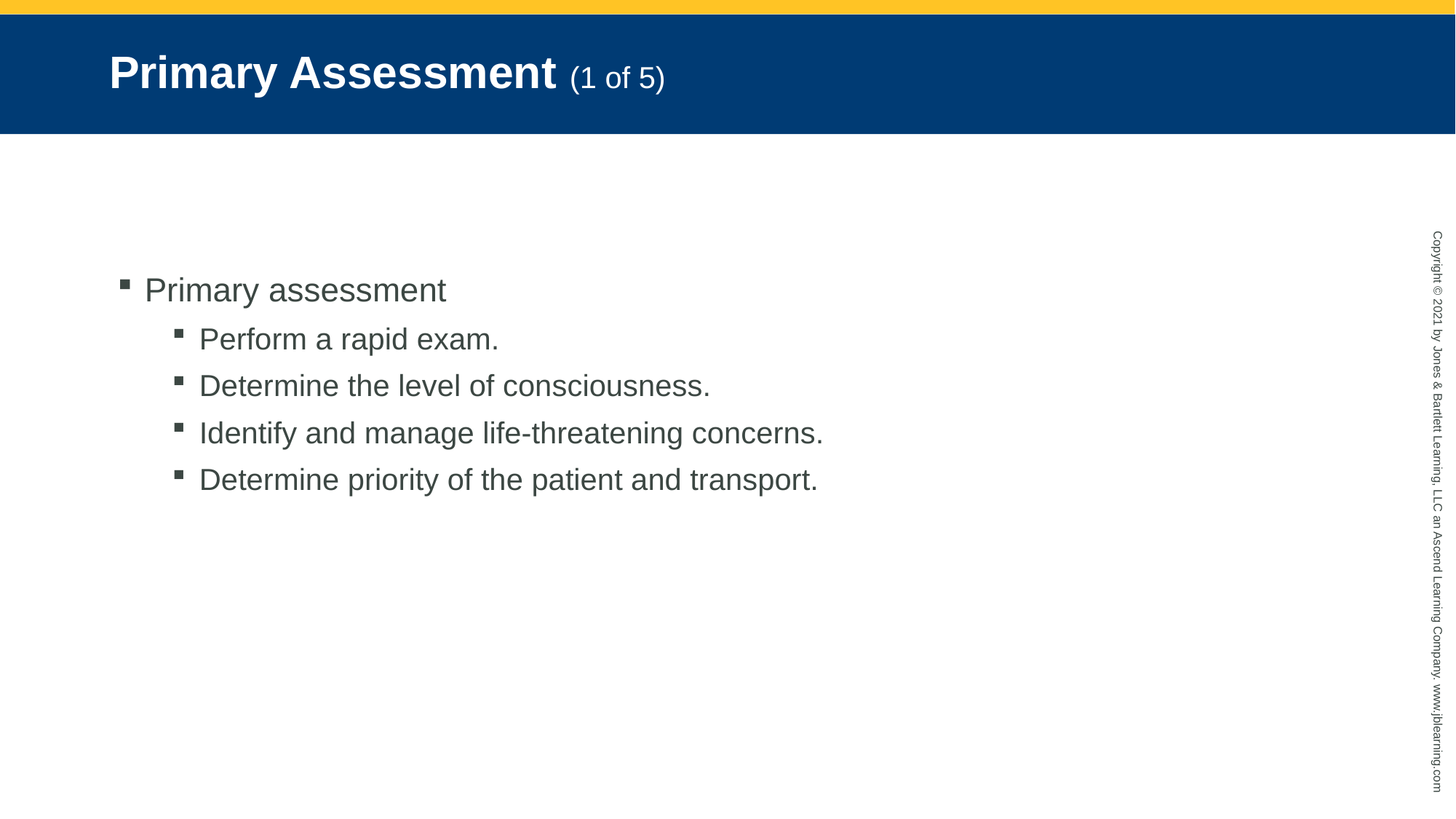

# Primary Assessment (1 of 5)
Primary assessment
Perform a rapid exam.
Determine the level of consciousness.
Identify and manage life-threatening concerns.
Determine priority of the patient and transport.